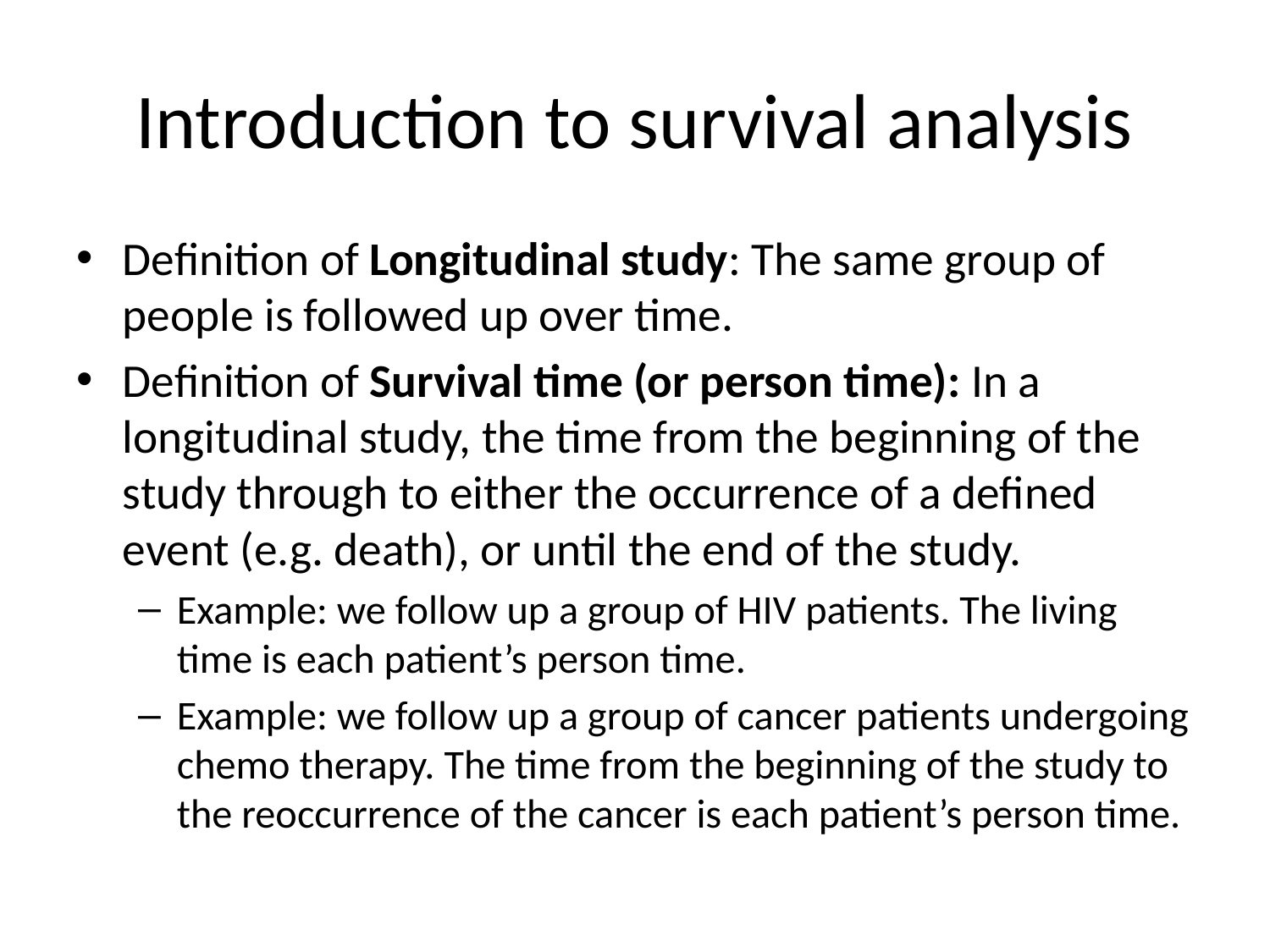

# Introduction to survival analysis
Definition of Longitudinal study: The same group of people is followed up over time.
Definition of Survival time (or person time): In a longitudinal study, the time from the beginning of the study through to either the occurrence of a defined event (e.g. death), or until the end of the study.
Example: we follow up a group of HIV patients. The living time is each patient’s person time.
Example: we follow up a group of cancer patients undergoing chemo therapy. The time from the beginning of the study to the reoccurrence of the cancer is each patient’s person time.